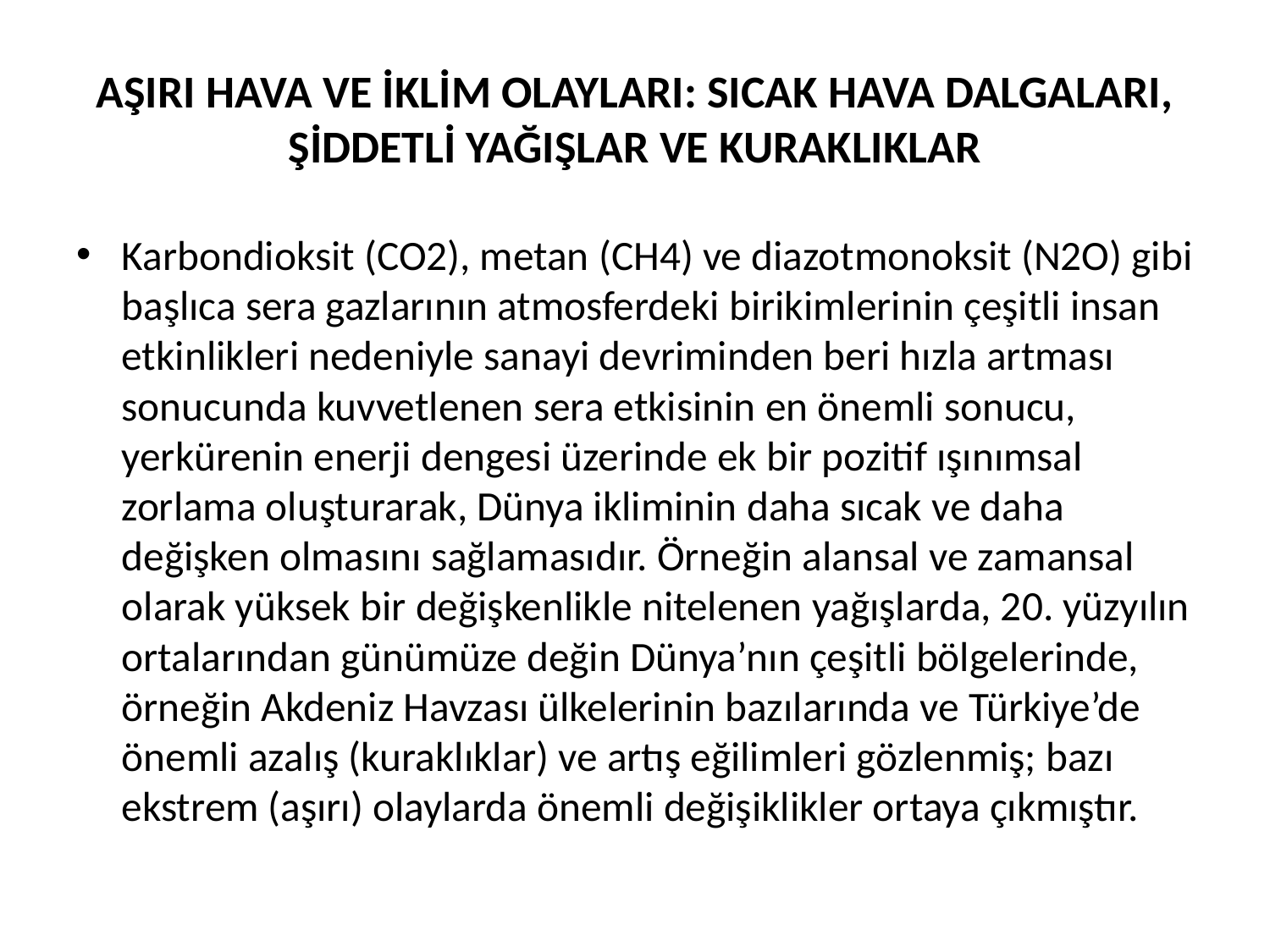

# AŞIRI HAVA VE İKLİM OLAYLARI: SICAK HAVA DALGALARI, ŞİDDETLİ YAĞIŞLAR VE KURAKLIKLAR
Karbondioksit (CO2), metan (CH4) ve diazotmonoksit (N2O) gibi başlıca sera gazlarının atmosferdeki birikimlerinin çeşitli insan etkinlikleri nedeniyle sanayi devriminden beri hızla artması sonucunda kuvvetlenen sera etkisinin en önemli sonucu, yerkürenin enerji dengesi üzerinde ek bir pozitif ışınımsal zorlama oluşturarak, Dünya ikliminin daha sıcak ve daha değişken olmasını sağlamasıdır. Örneğin alansal ve zamansal olarak yüksek bir değişkenlikle nitelenen yağışlarda, 20. yüzyılın ortalarından günümüze değin Dünya’nın çeşitli bölgelerinde, örneğin Akdeniz Havzası ülkelerinin bazılarında ve Türkiye’de önemli azalış (kuraklıklar) ve artış eğilimleri gözlenmiş; bazı ekstrem (aşırı) olaylarda önemli değişiklikler ortaya çıkmıştır.